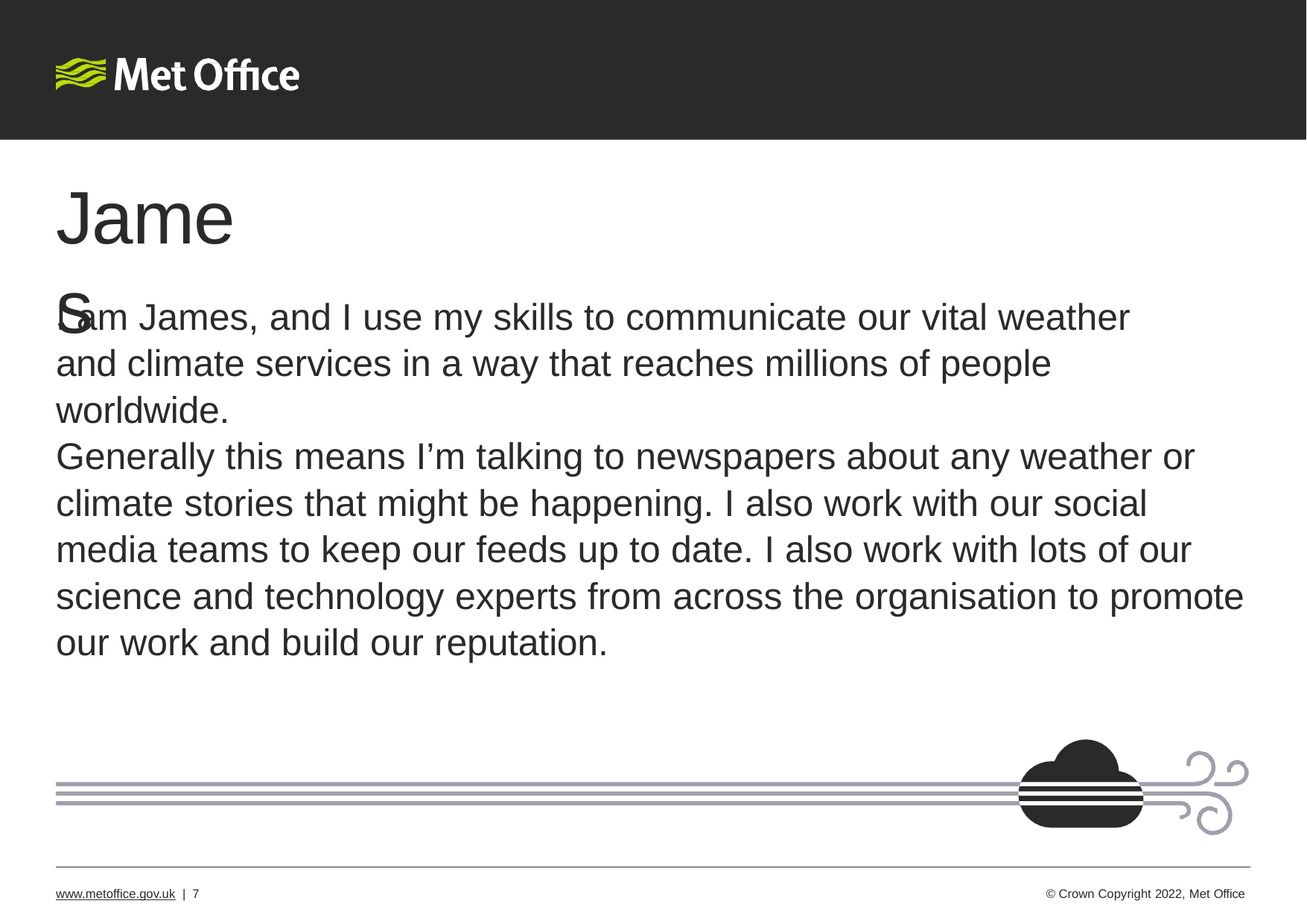

# James
I am James, and I use my skills to communicate our vital weather and climate services in a way that reaches millions of people worldwide.
Generally this means I’m talking to newspapers about any weather or climate stories that might be happening. I also work with our social media teams to keep our feeds up to date. I also work with lots of our science and technology experts from across the organisation to promote our work and build our reputation.

www.metoffice.gov.uk | 7
© Crown Copyright 2022, Met Office